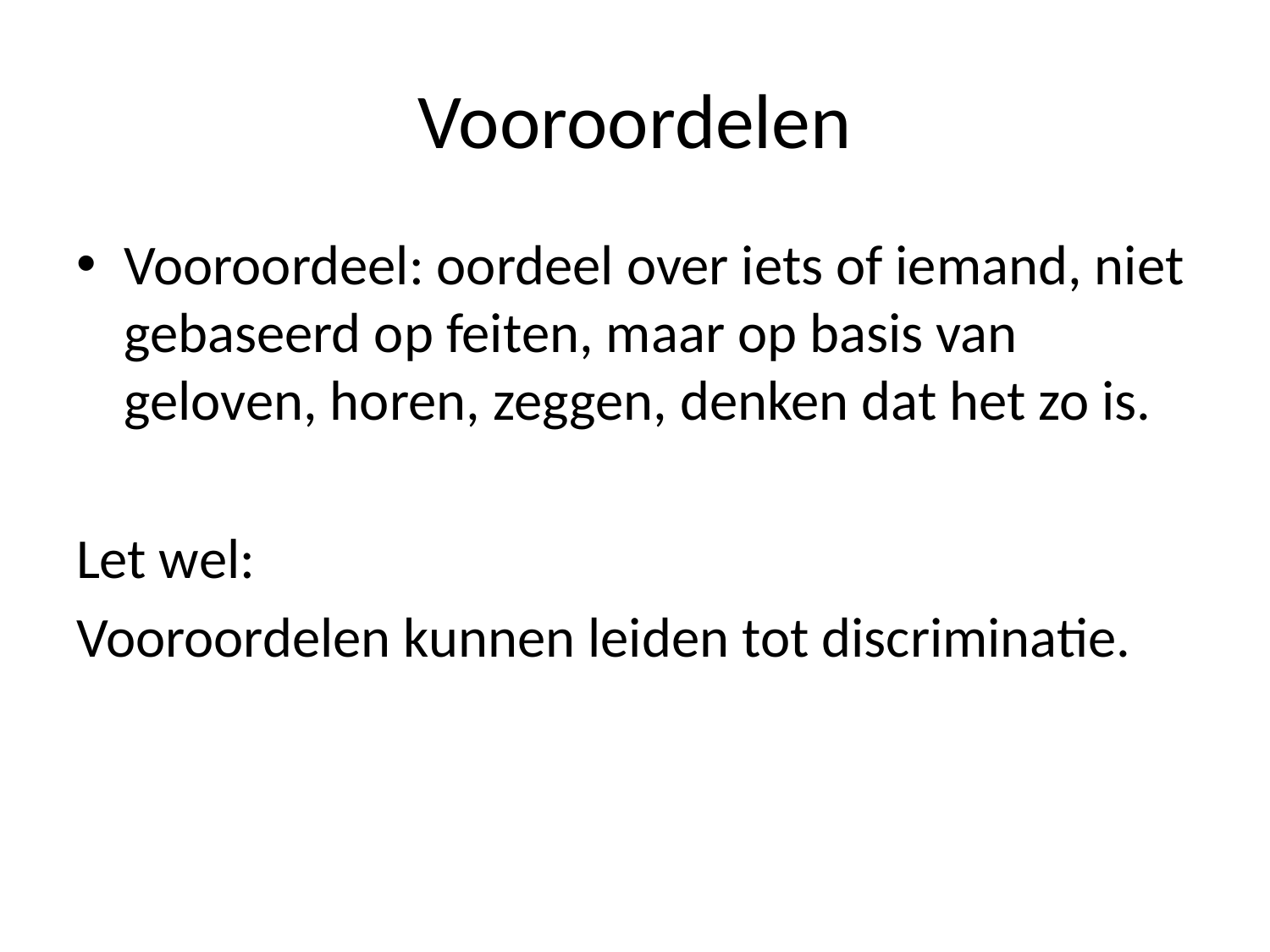

# Vooroordelen
Vooroordeel: oordeel over iets of iemand, niet gebaseerd op feiten, maar op basis van geloven, horen, zeggen, denken dat het zo is.

Let wel:
Vooroordelen kunnen leiden tot discriminatie.